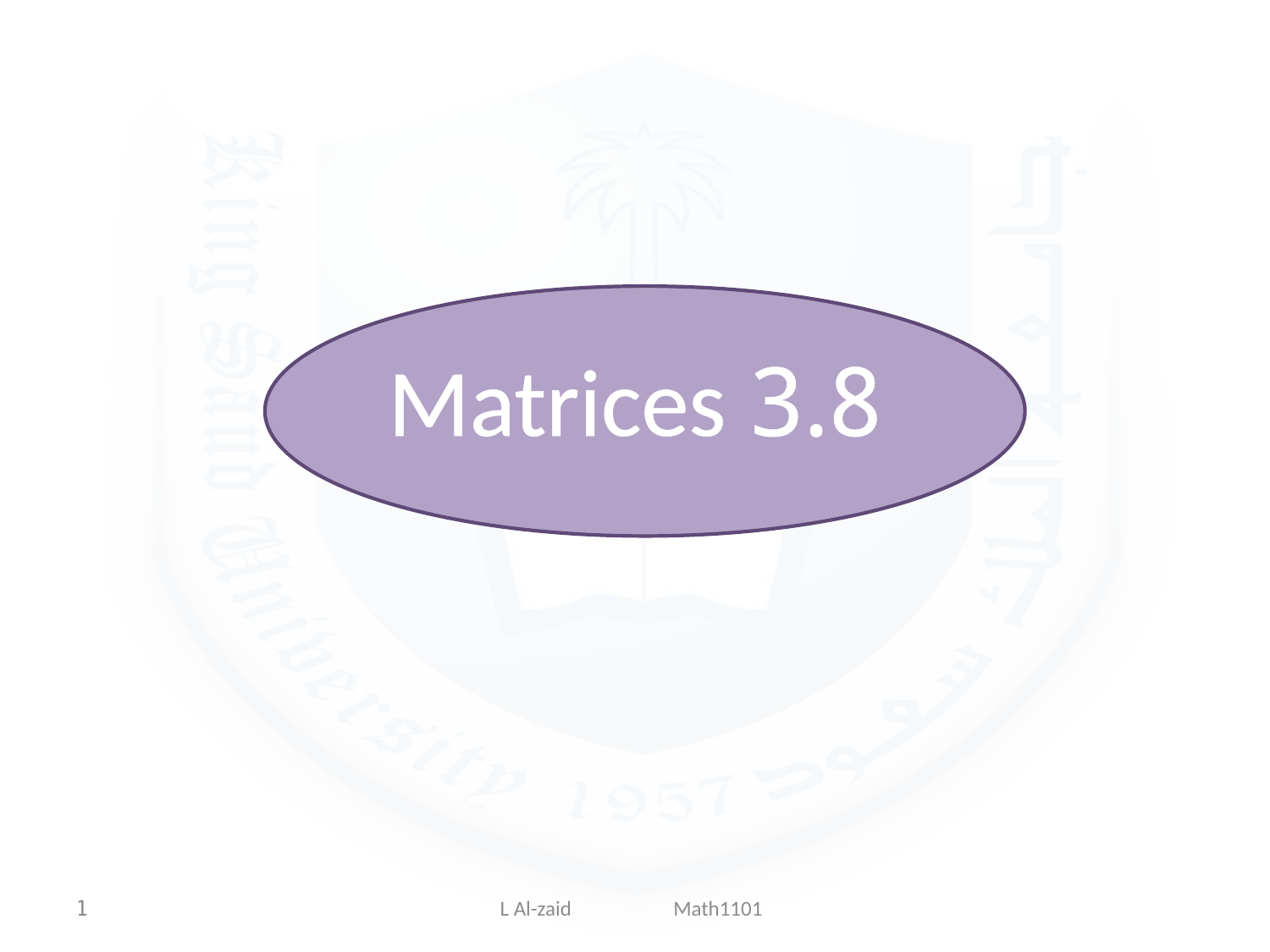

# 3.8 Matrices
1
 L Al-zaid                     Math1101